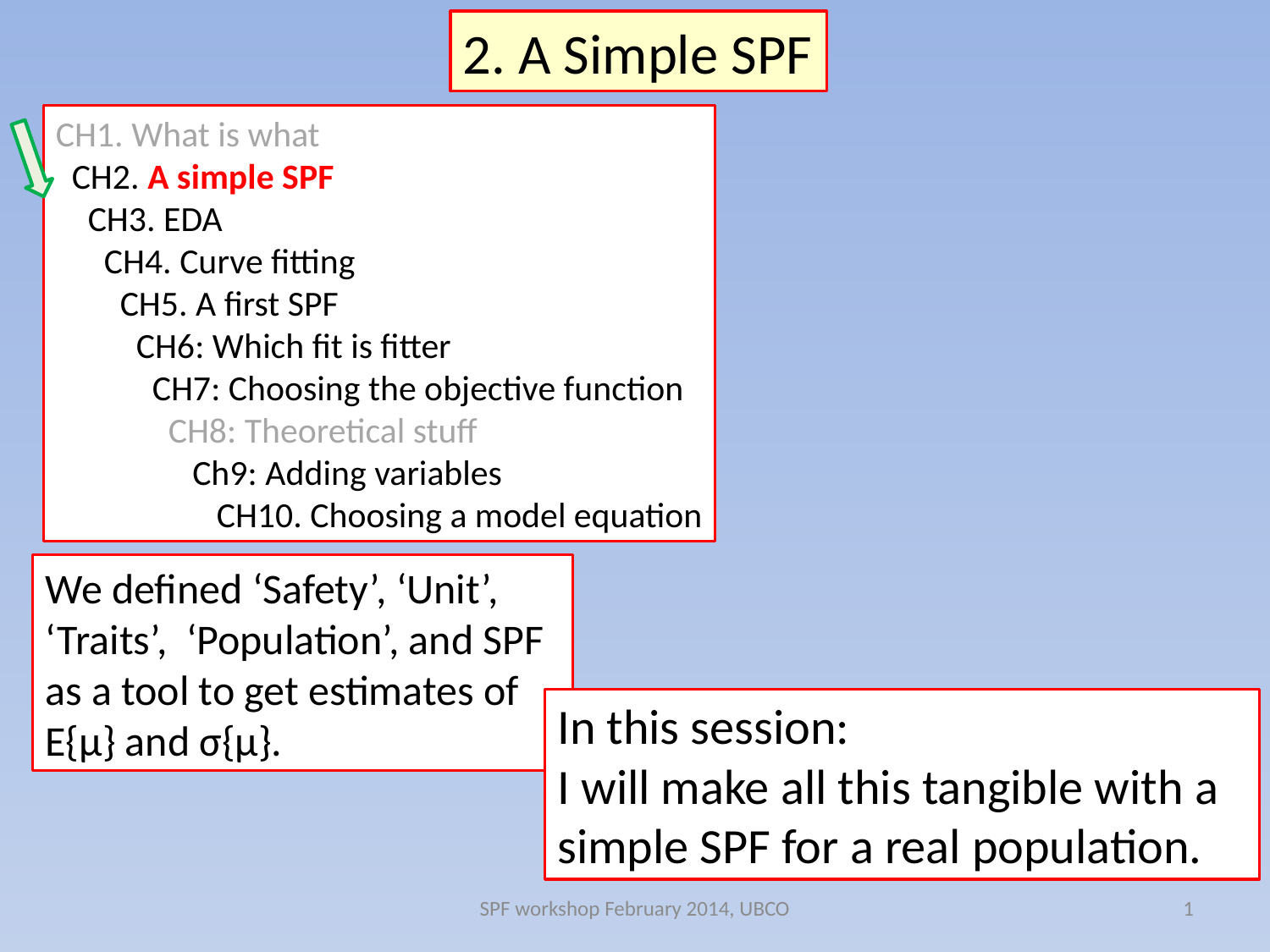

2. A Simple SPF
CH1. What is what
  CH2. A simple SPF
    CH3. EDA
      CH4. Curve fitting
        CH5. A first SPF
          CH6: Which fit is fitter
            CH7: Choosing the objective function
              CH8: Theoretical stuff
                 Ch9: Adding variables
                    CH10. Choosing a model equation

We defined ‘Safety’, ‘Unit’, ‘Traits’,  ‘Population’, and SPF as a tool to get estimates of E{μ} and σ{μ}.
In this session:
I will make all this tangible with a simple SPF for a real population.
SPF workshop February 2014, UBCO
1